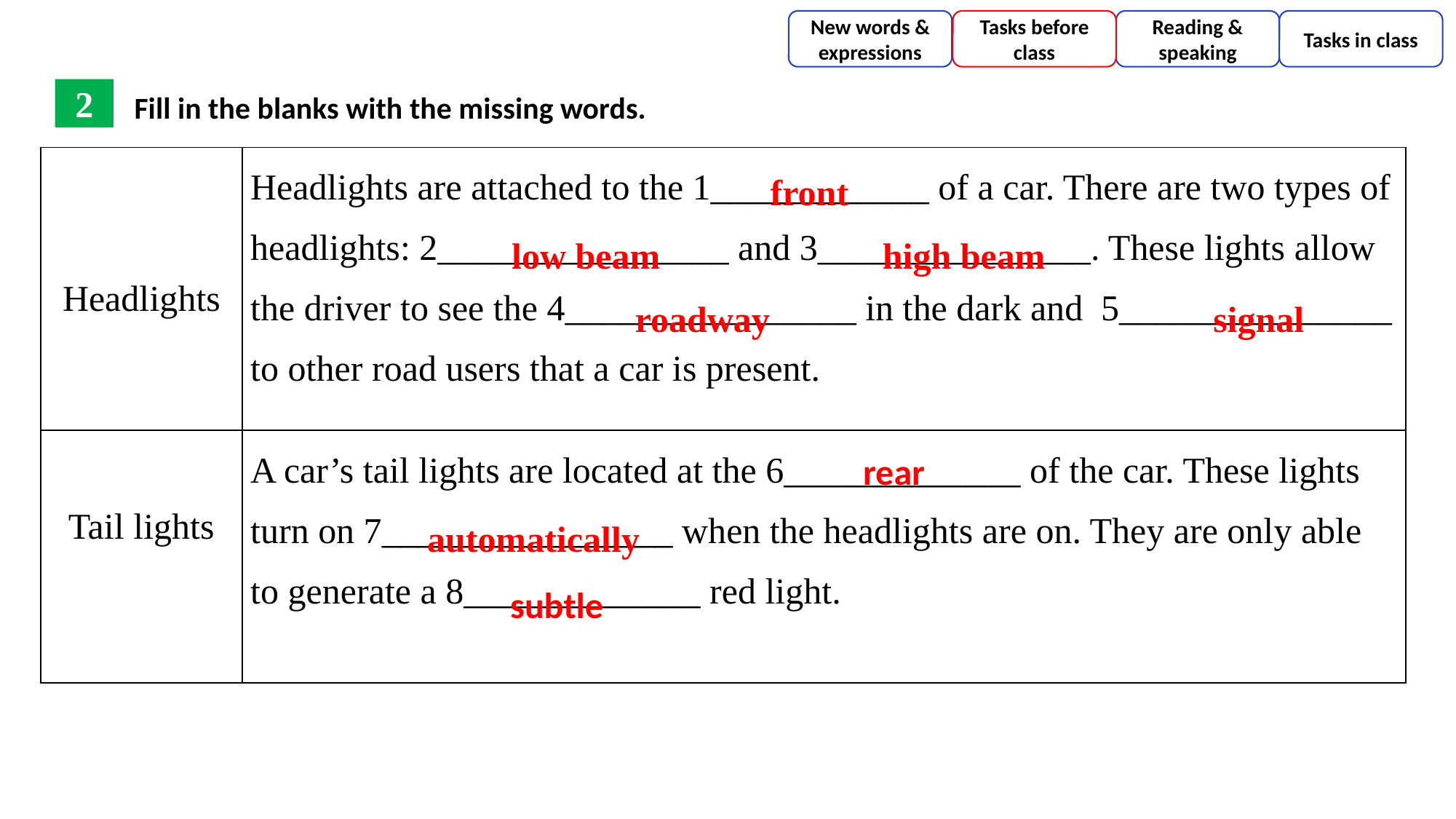

New words & expressions
Tasks before class
Reading & speaking
Tasks in class
Fill in the blanks with the missing words.

2
| Headlights | Headlights are attached to the 1\_\_\_\_\_\_\_\_\_\_\_\_ of a car. There are two types of headlights: 2\_\_\_\_\_\_\_\_\_\_\_\_\_\_\_\_ and 3\_\_\_\_\_\_\_\_\_\_\_\_\_\_\_. These lights allow the driver to see the 4\_\_\_\_\_\_\_\_\_\_\_\_\_\_\_\_ in the dark and 5\_\_\_\_\_\_\_\_\_\_\_\_\_\_\_ to other road users that a car is present. |
| --- | --- |
| Tail lights | A car’s tail lights are located at the 6\_\_\_\_\_\_\_\_\_\_\_\_\_ of the car. These lights turn on 7\_\_\_\_\_\_\_\_\_\_\_\_\_\_\_\_ when the headlights are on. They are only able to generate a 8\_\_\_\_\_\_\_\_\_\_\_\_\_ red light. |
front
low beam
high beam
signal
 roadway
rear
automatically
subtle